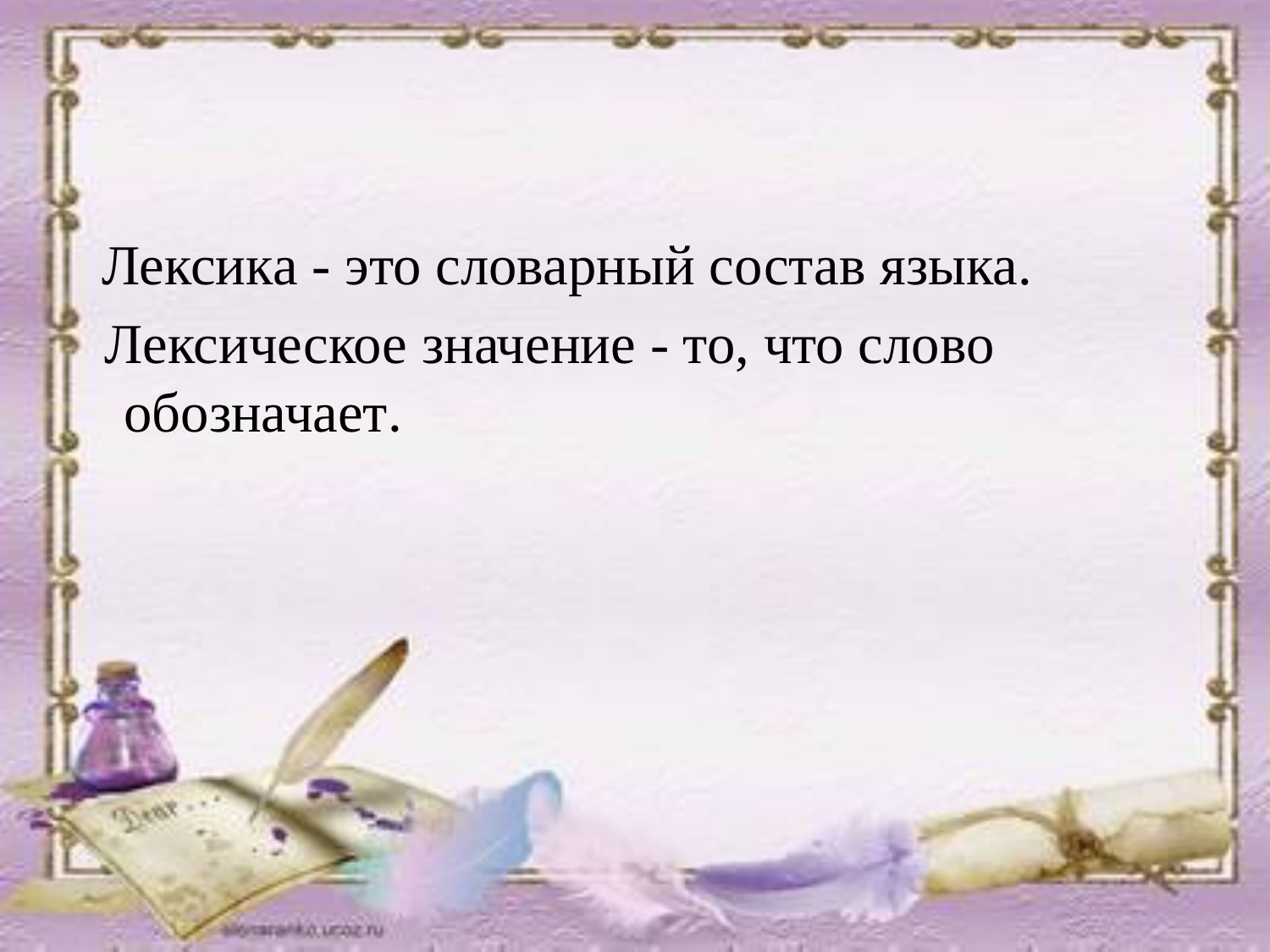

Лексика - это словарный состав языка.
  Лексическое значение - то, что слово обозначает.